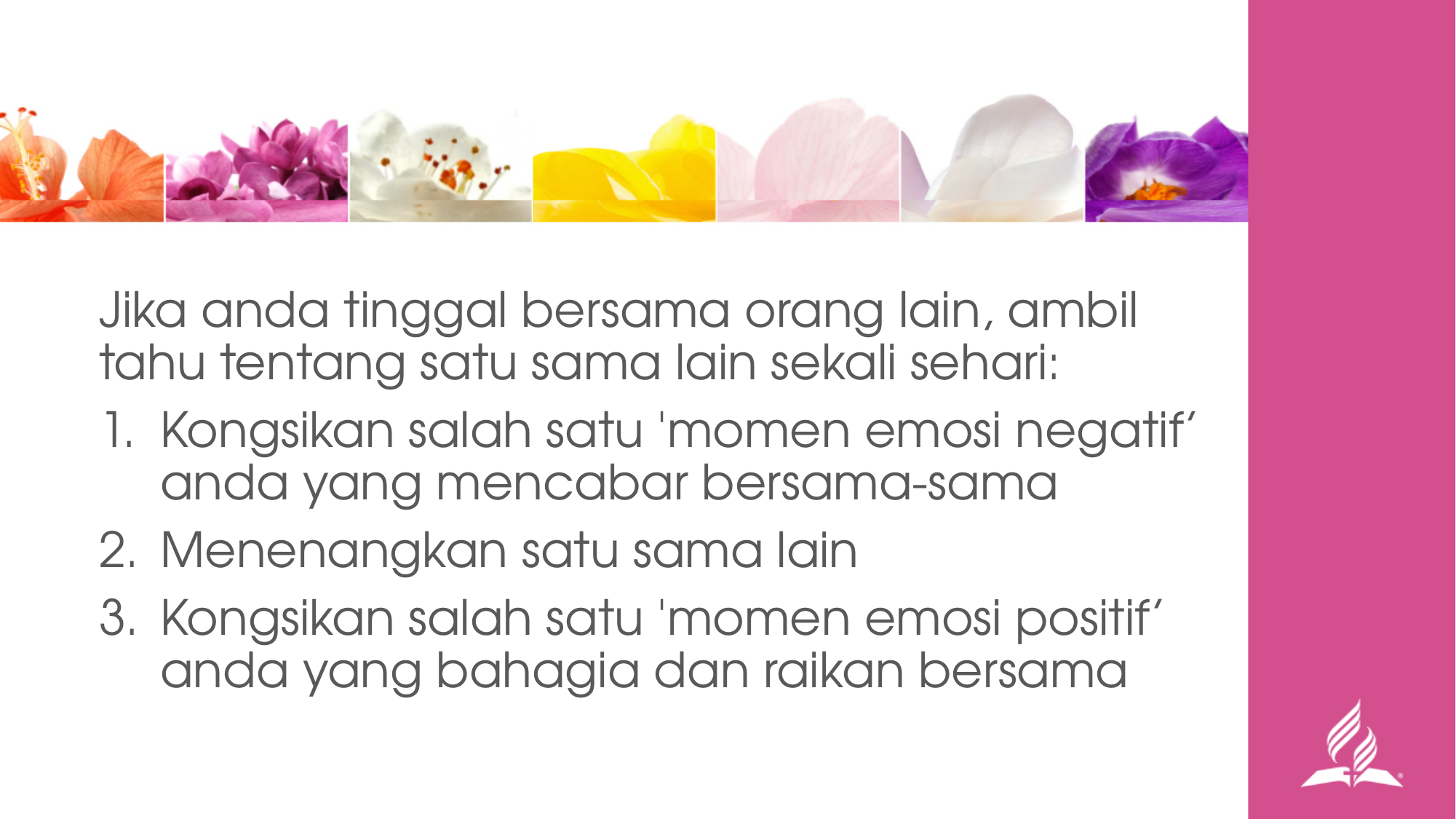

Jika anda tinggal bersama orang lain, ambil tahu tentang satu sama lain sekali sehari:
Kongsikan salah satu 'momen emosi negatif’ anda yang mencabar bersama-sama
Menenangkan satu sama lain
Kongsikan salah satu 'momen emosi positif’ anda yang bahagia dan raikan bersama